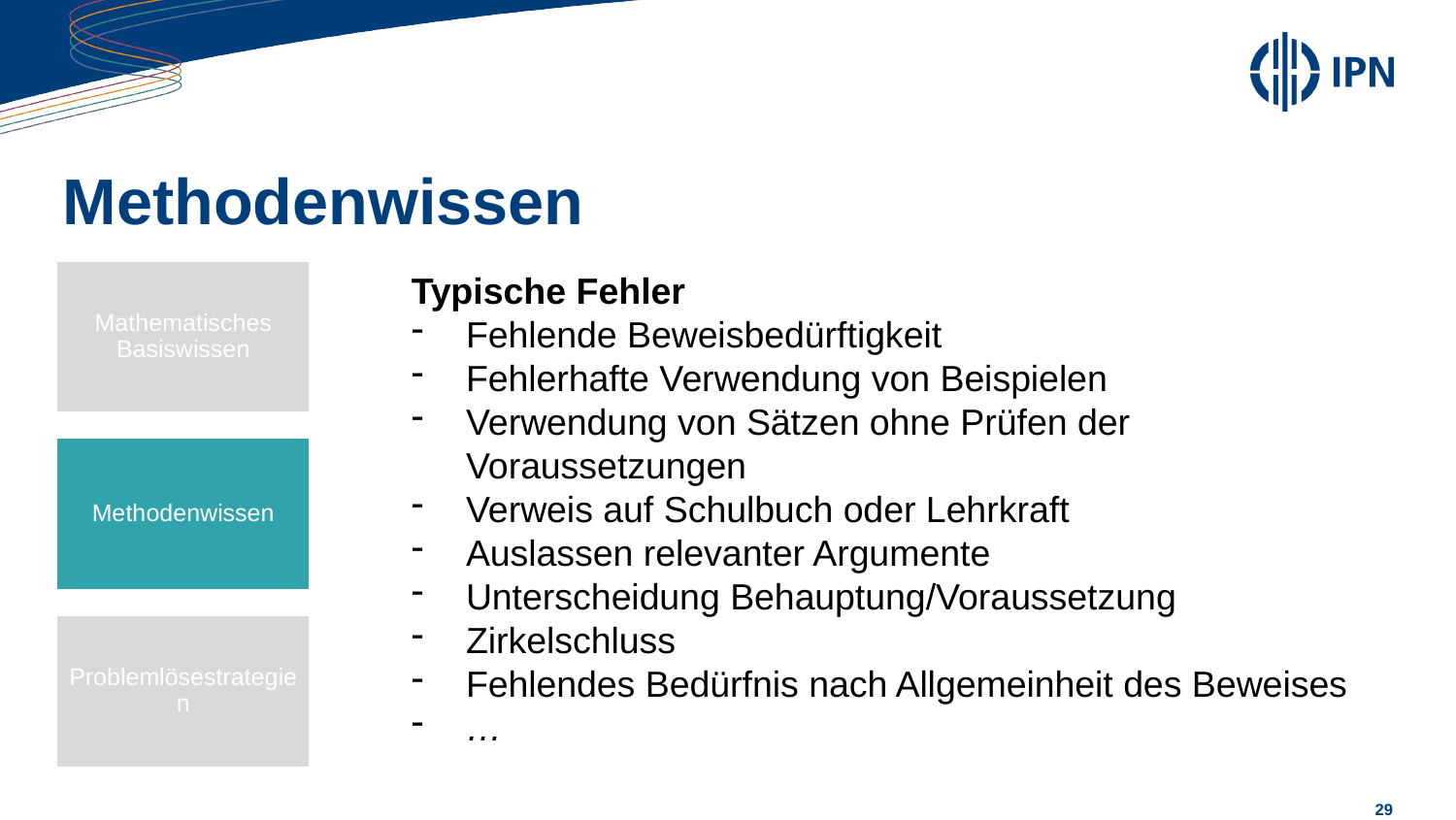

# Methodenwissen
Typische Fehler
Fehlende Beweisbedürftigkeit
Fehlerhafte Verwendung von Beispielen
Verwendung von Sätzen ohne Prüfen der Voraussetzungen
Verweis auf Schulbuch oder Lehrkraft
Auslassen relevanter Argumente
Unterscheidung Behauptung/Voraussetzung
Zirkelschluss
Fehlendes Bedürfnis nach Allgemeinheit des Beweises
…
Mathematisches Basiswissen
Methodenwissen
Problemlösestrategien

29